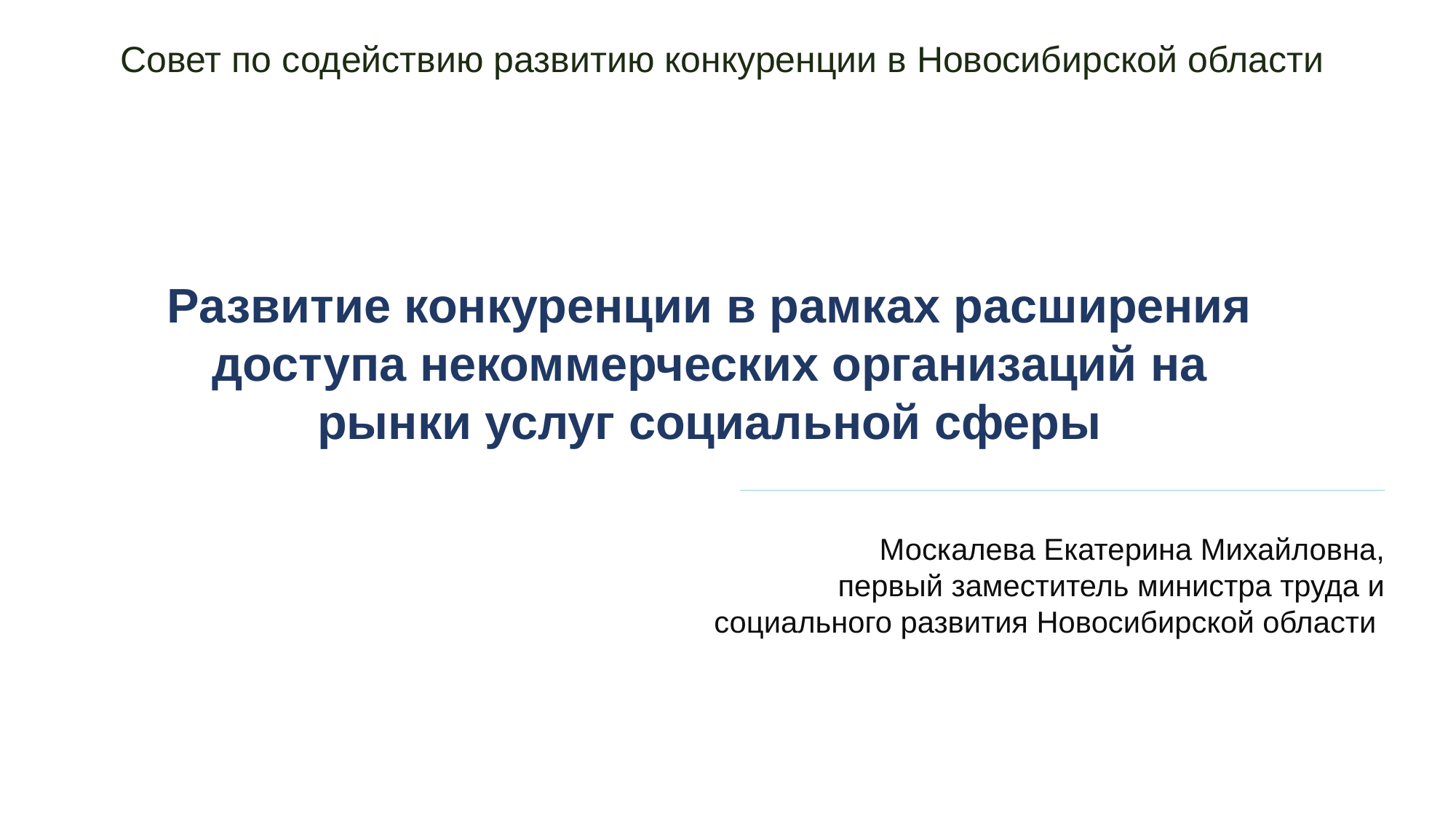

Совет по содействию развитию конкуренции в Новосибирской области
Развитие конкуренции в рамках расширения доступа некоммерческих организаций на рынки услуг социальной сферы
Москалева Екатерина Михайловна,
первый заместитель министра труда и социального развития Новосибирской области